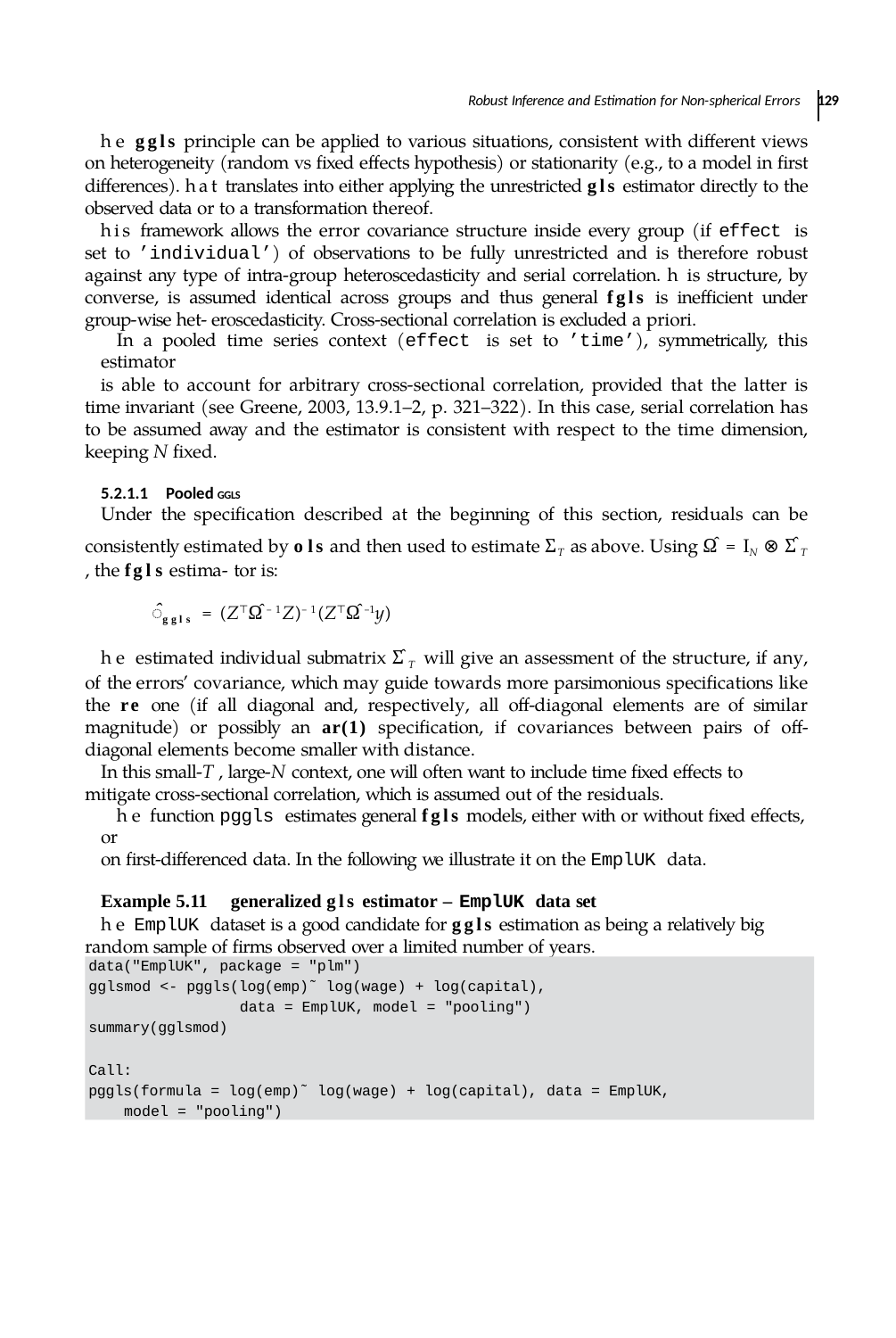

Robust Inference and Estimation for Non-spherical Errors  129

he ggls principle can be applied to various situations, consistent with different views on heterogeneity (random vs ﬁxed effects hypothesis) or stationarity (e.g., to a model in ﬁrst differences). hat translates into either applying the unrestricted gls estimator directly to the observed data or to a transformation thereof.
his framework allows the error covariance structure inside every group (if effect is set to ’individual’) of observations to be fully unrestricted and is therefore robust against any type of intra-group heteroscedasticity and serial correlation. his structure, by converse, is assumed identical across groups and thus general fgls is ineﬃcient under group-wise het- eroscedasticity. Cross-sectional correlation is excluded a priori.
In a pooled time series context (effect is set to ’time’), symmetrically, this estimator
is able to account for arbitrary cross-sectional correlation, provided that the latter is time invariant (see Greene, 2003, 13.9.1–2, p. 321–322). In this case, serial correlation has to be assumed away and the estimator is consistent with respect to the time dimension, keeping N ﬁxed.

5.2.1.1  Pooled GGLS
Under the speciﬁcation described at the beginning of this section, residuals can be consistently estimated by ols and then used to estimate ΣT  as above. Using Ω̂ = IN  ⊗ Σ̂ T , the fgls estima- tor is:
̂ggls = (Z⊤Ω̂ –1Z)–1(Z⊤Ω̂ –1y)
he estimated individual submatrix Σ̂ T  will give an assessment of the structure, if any, of the errors’ covariance, which may guide towards more parsimonious speciﬁcations like the re one (if all diagonal and, respectively, all off-diagonal elements are of similar magnitude) or possibly an ar(1) speciﬁcation, if covariances between pairs of off-diagonal elements become smaller with distance.
In this small-T , large-N context, one will often want to include time ﬁxed effects to mitigate cross-sectional correlation, which is assumed out of the residuals.
he function pggls estimates general fgls models, either with or without ﬁxed effects, or
on ﬁrst-differenced data. In the following we illustrate it on the EmplUK data.

Example 5.11  generalized gls estimator – EmplUK data set
he EmplUK dataset is a good candidate for ggls estimation as being a relatively big random sample of ﬁrms observed over a limited number of years.
he “random effect” equivalent, general gls, is estimated by specifying the model argument
as ’pooling’:

data("EmplUK", package = "plm")
gglsmod <- pggls(log(emp) ̃ log(wage) + log(capital),
data = EmplUK, model = "pooling")
summary(gglsmod)

Call:
pggls(formula = log(emp) ̃ log(wage) + log(capital), data = EmplUK, model = "pooling")